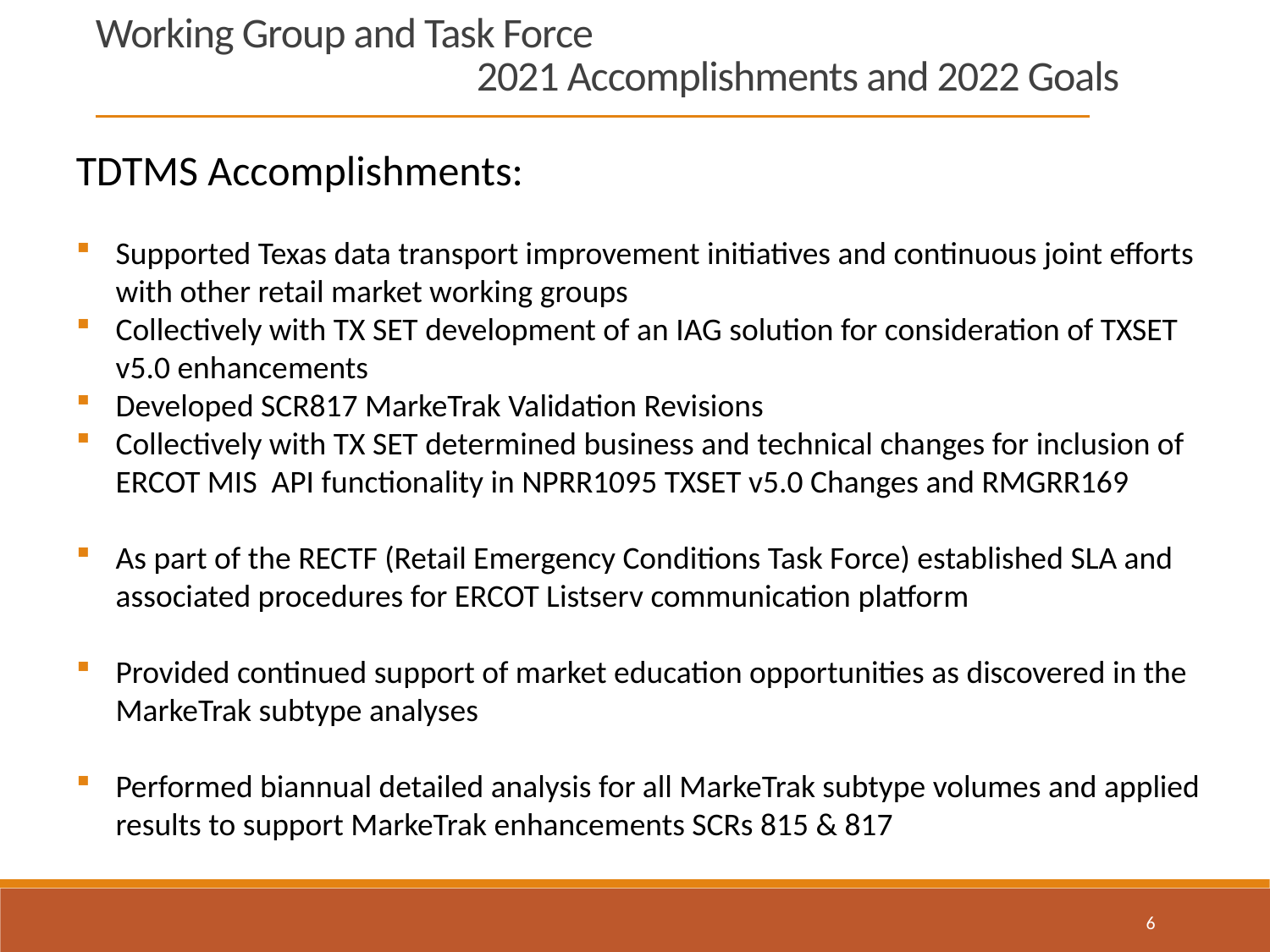

Working Group and Task Force
			2021 Accomplishments and 2022 Goals

TDTMS Accomplishments:

Supported Texas data transport improvement initiatives and continuous joint efforts with other retail market working groups
Collectively with TX SET development of an IAG solution for consideration of TXSET v5.0 enhancements
Developed SCR817 MarkeTrak Validation Revisions
Collectively with TX SET determined business and technical changes for inclusion of ERCOT MIS  API functionality in NPRR1095 TXSET v5.0 Changes and RMGRR169

As part of the RECTF (Retail Emergency Conditions Task Force) established SLA and associated procedures for ERCOT Listserv communication platform

Provided continued support of market education opportunities as discovered in the MarkeTrak subtype analyses

Performed biannual detailed analysis for all MarkeTrak subtype volumes and applied results to support MarkeTrak enhancements SCRs 815 & 817

6